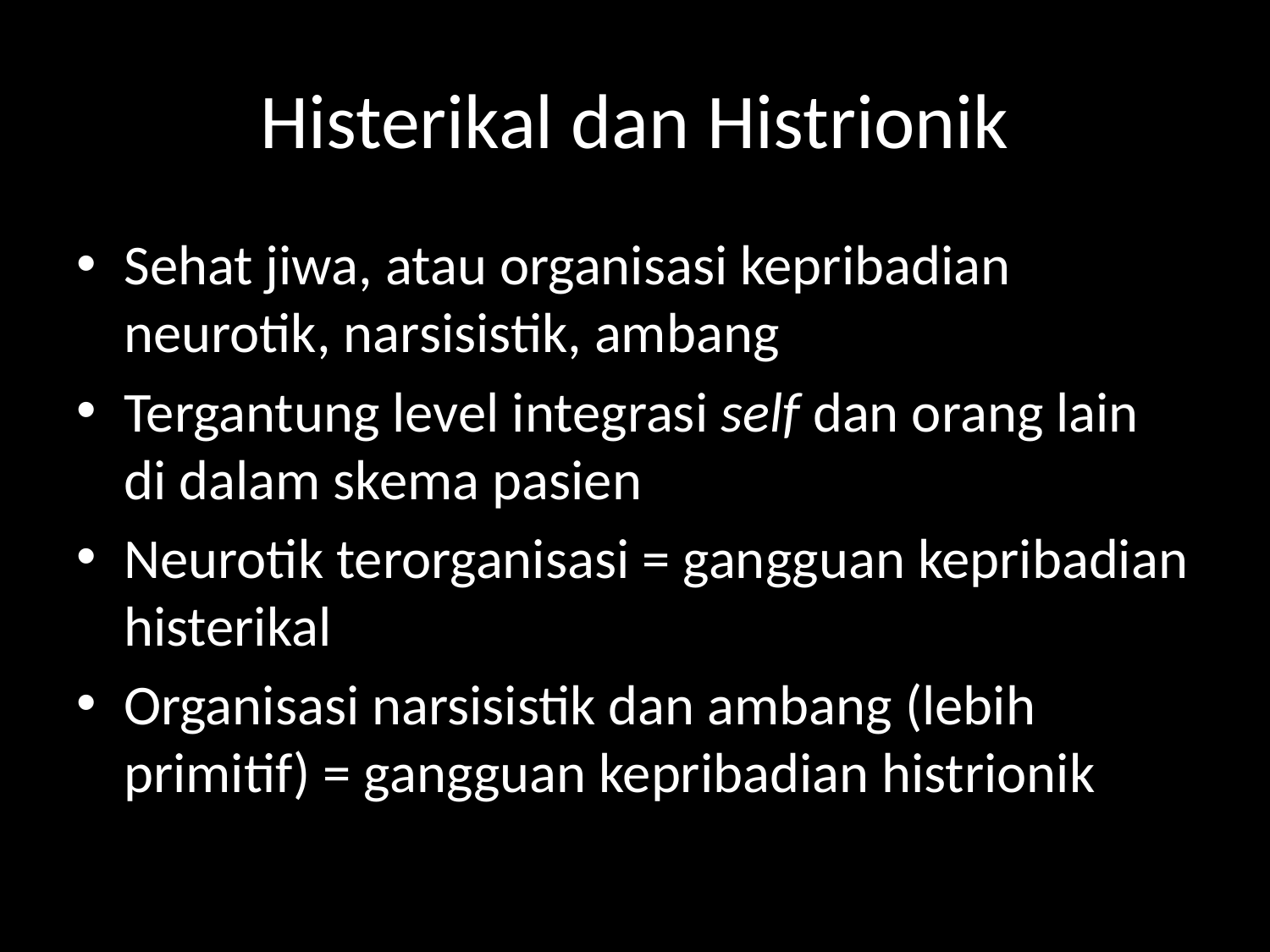

# Histerikal dan Histrionik
Sehat jiwa, atau organisasi kepribadian neurotik, narsisistik, ambang
Tergantung level integrasi self dan orang lain di dalam skema pasien
Neurotik terorganisasi = gangguan kepribadian histerikal
Organisasi narsisistik dan ambang (lebih primitif) = gangguan kepribadian histrionik